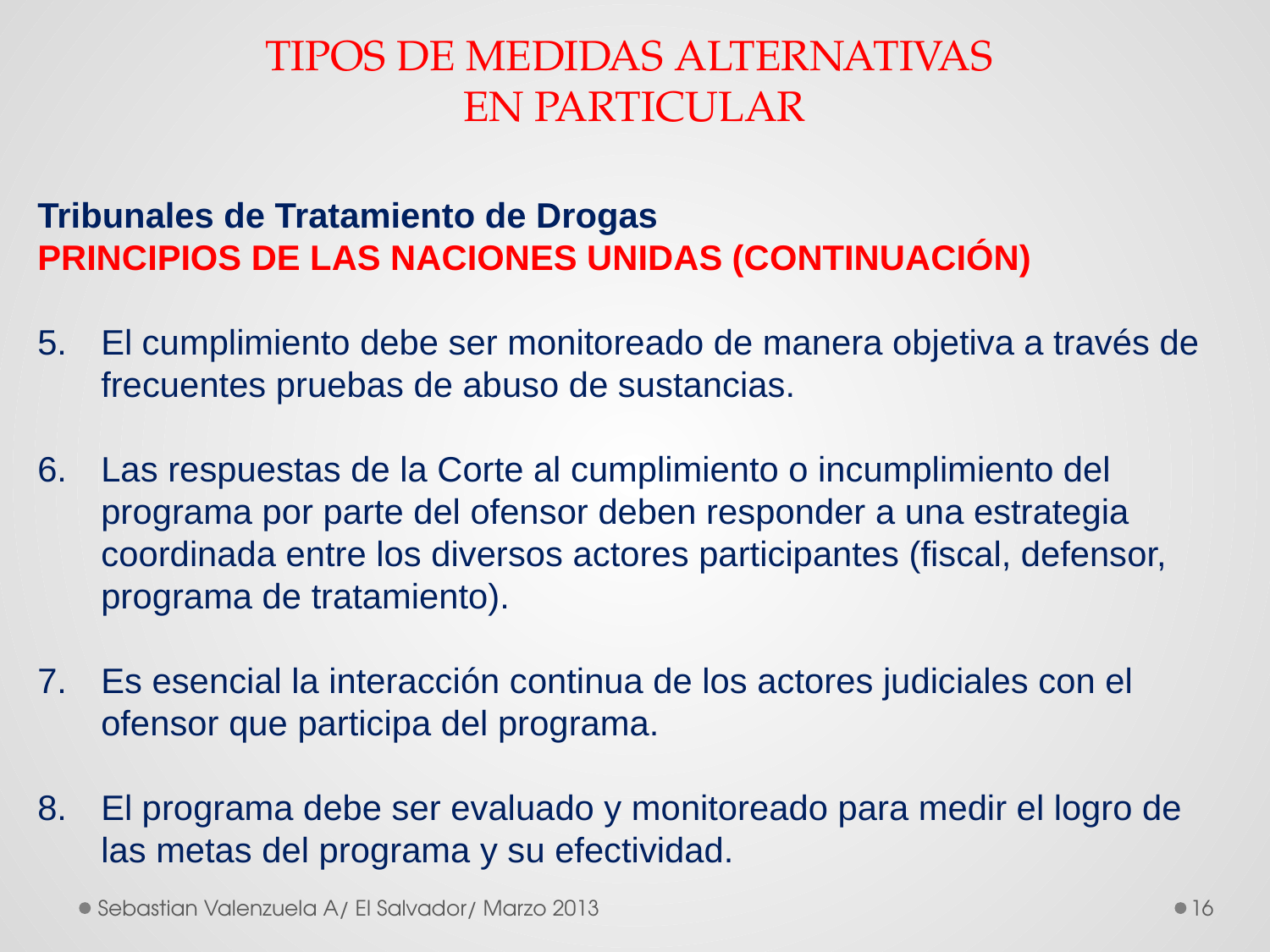

# TIPOS DE MEDIDAS ALTERNATIVAS EN PARTICULAR
Tribunales de Tratamiento de Drogas
PRINCIPIOS DE LAS NACIONES UNIDAS (CONTINUACIÓN)

El cumplimiento debe ser monitoreado de manera objetiva a través de frecuentes pruebas de abuso de sustancias.

Las respuestas de la Corte al cumplimiento o incumplimiento del programa por parte del ofensor deben responder a una estrategia coordinada entre los diversos actores participantes (fiscal, defensor, programa de tratamiento).

Es esencial la interacción continua de los actores judiciales con el ofensor que participa del programa.

El programa debe ser evaluado y monitoreado para medir el logro de las metas del programa y su efectividad.

Sebastian Valenzuela A/ El Salvador/ Marzo 2013
16